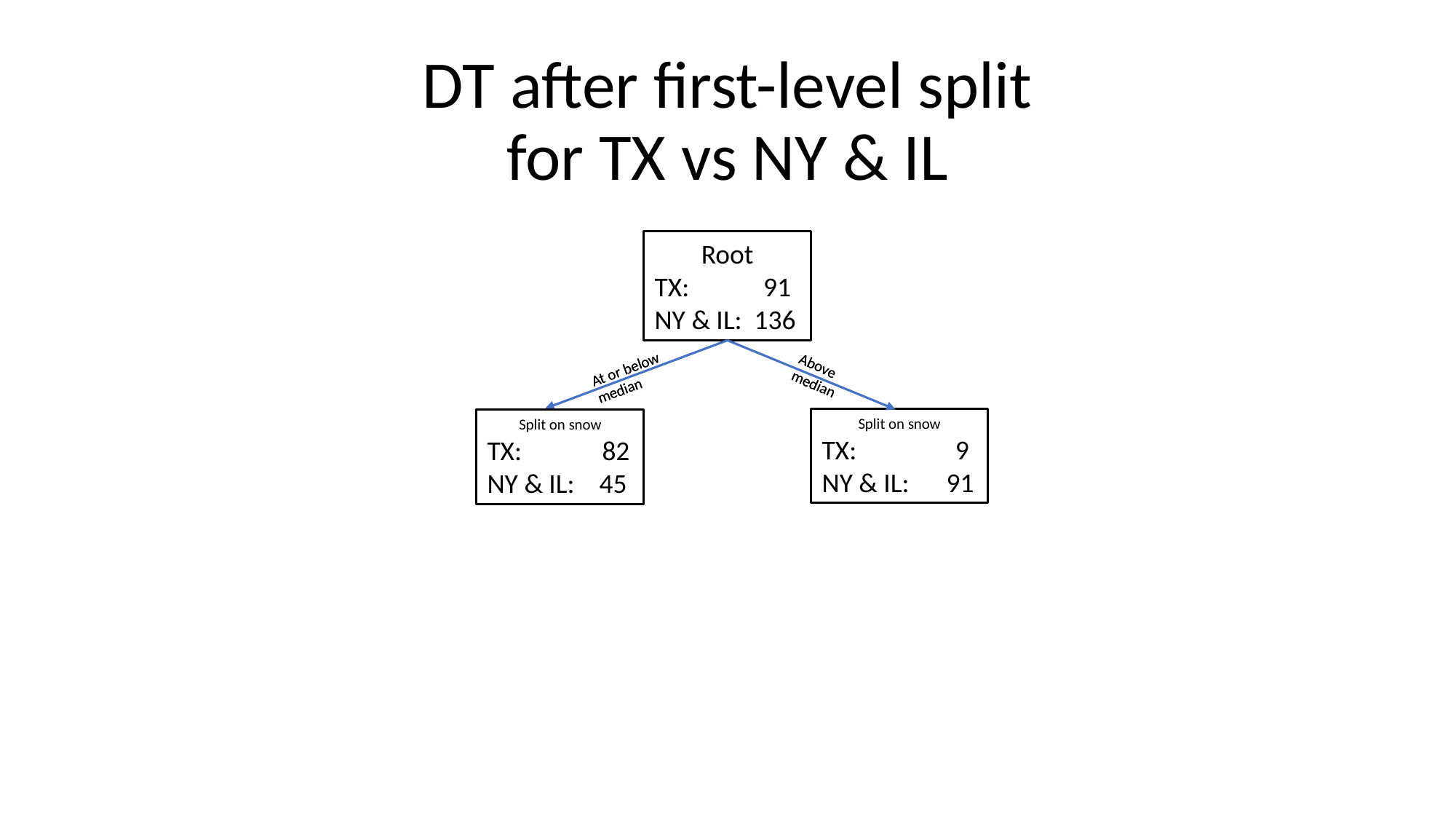

# DT after first-level split for TX vs NY & IL

Root
TX:            91
NY & IL:  136
At or below median
At or below median

Above median
Above median
Split on snow
TX:                9
NY & IL:      91
Split on snow
TX:             82
NY & IL:    45